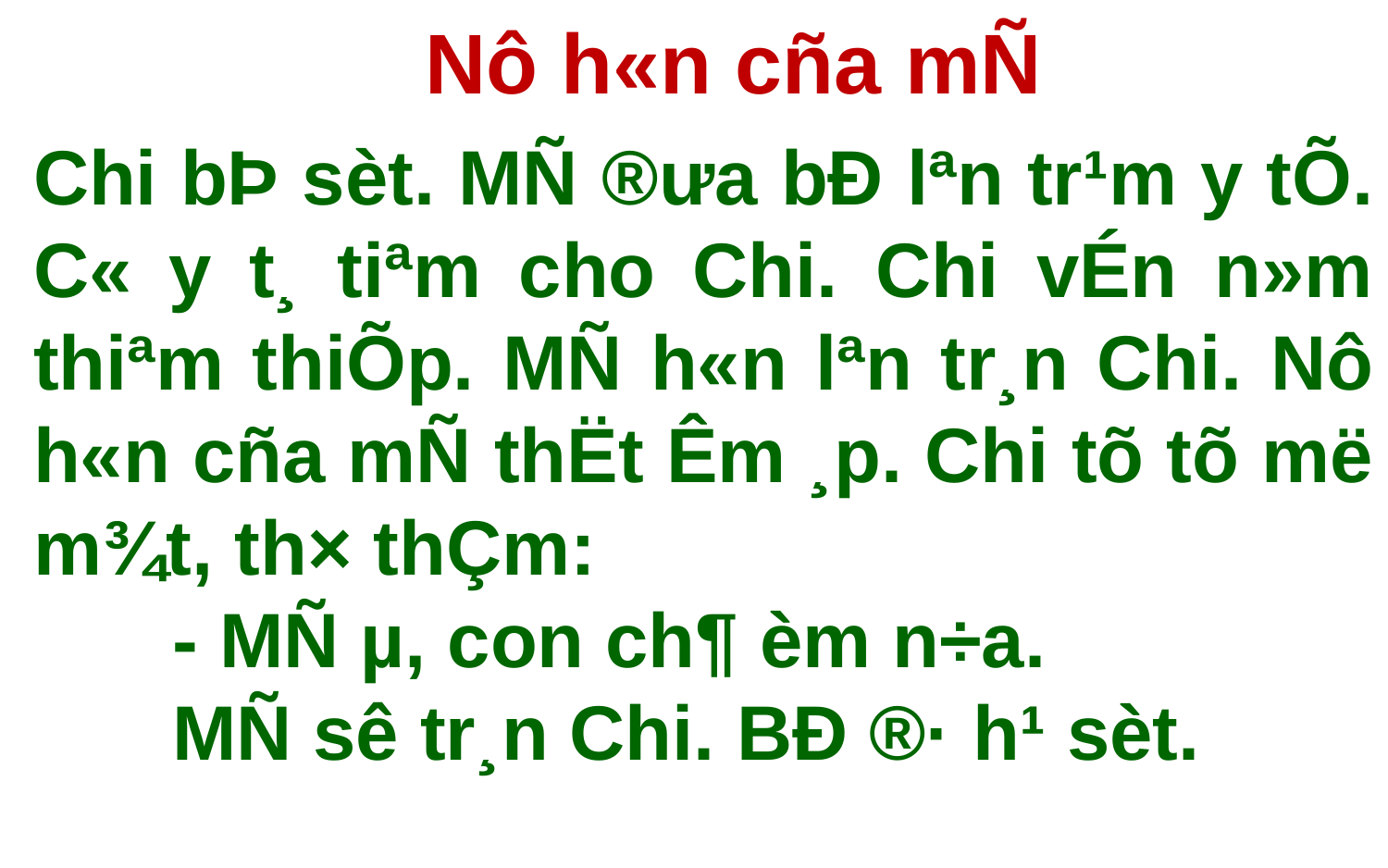

Nô h«n cña mÑ
Chi bÞ sèt. MÑ ®ưa bÐ lªn tr¹m y tÕ. C« y t¸ tiªm cho Chi. Chi vÉn n»m thiªm thiÕp. MÑ h«n lªn tr¸n Chi. Nô h«n cña mÑ thËt Êm ¸p. Chi tõ tõ më m¾t, th× thÇm:
	- MÑ µ, con ch¶ èm n÷a.
	MÑ sê tr¸n Chi. BÐ ®· h¹ sèt.